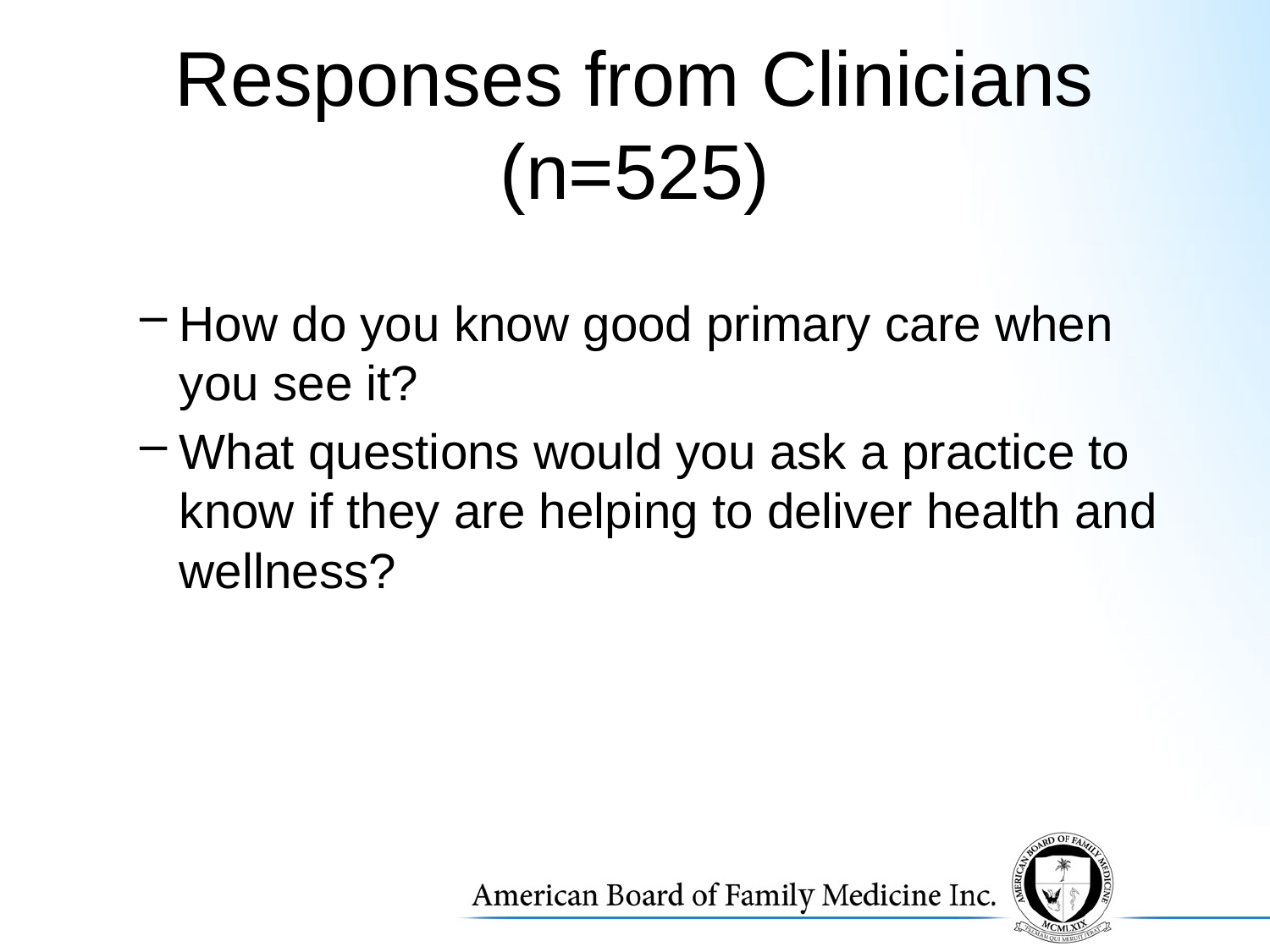

# Responses from Clinicians (n=525)
How do you know good primary care when you see it?
What questions would you ask a practice to know if they are helping to deliver health and wellness?